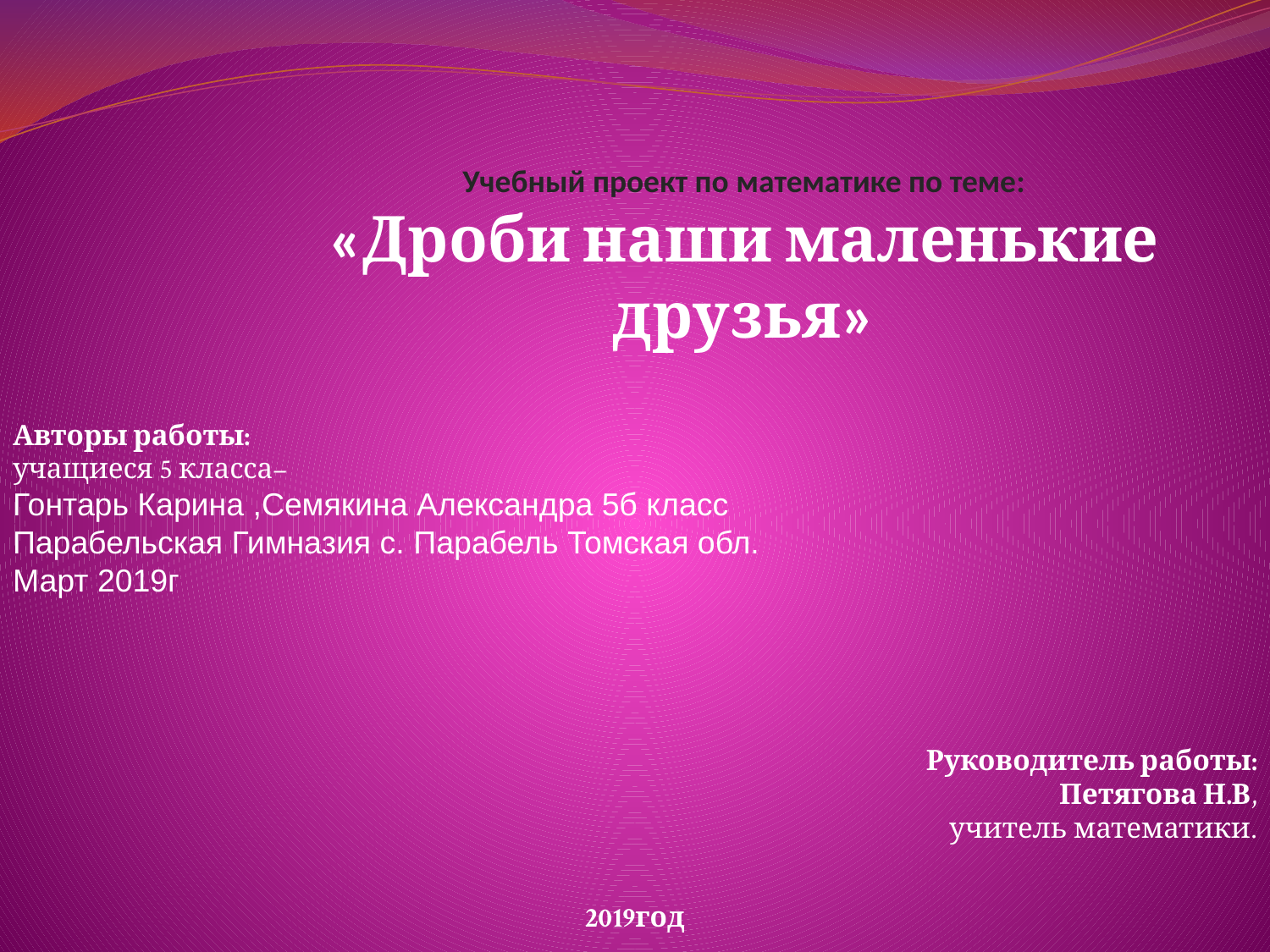

Учебный проект по математике по теме:
«Дроби наши маленькие друзья»
Авторы работы:
учащиеся 5 класса–
Гонтарь Карина ,Семякина Александра 5б класс Парабельская Гимназия с. Парабель Томская обл. Март 2019г
Руководитель работы:
Петягова Н.В,
учитель математики.

2019год